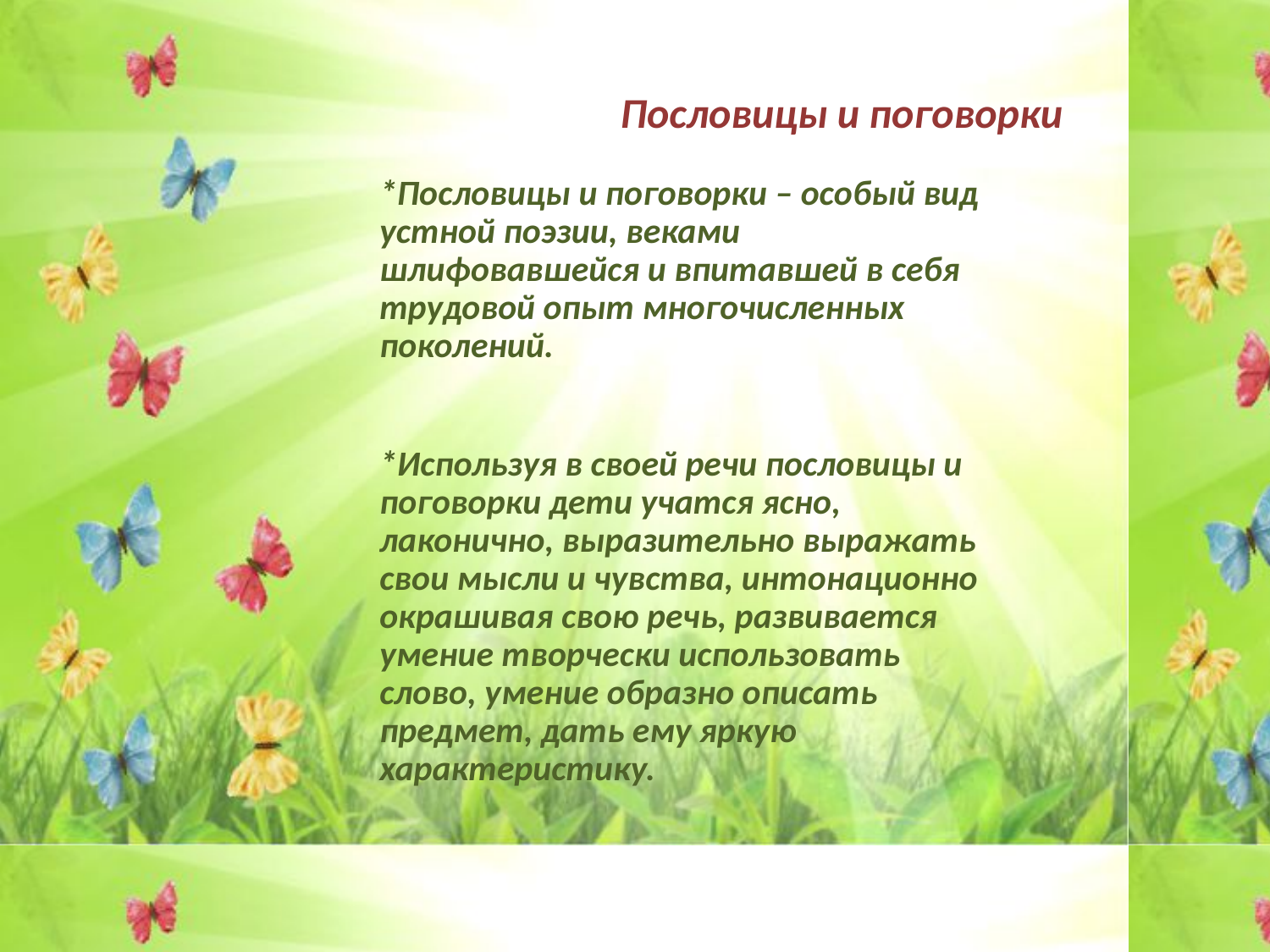

Пословицы и поговорки
*Пословицы и поговорки – особый вид устной поэзии, веками шлифовавшейся и впитавшей в себя трудовой опыт многочисленных поколений.
*Используя в своей речи пословицы и поговорки дети учатся ясно, лаконично, выразительно выражать свои мысли и чувства, интонационно окрашивая свою речь, развивается умение творчески использовать слово, умение образно описать предмет, дать ему яркую характеристику.